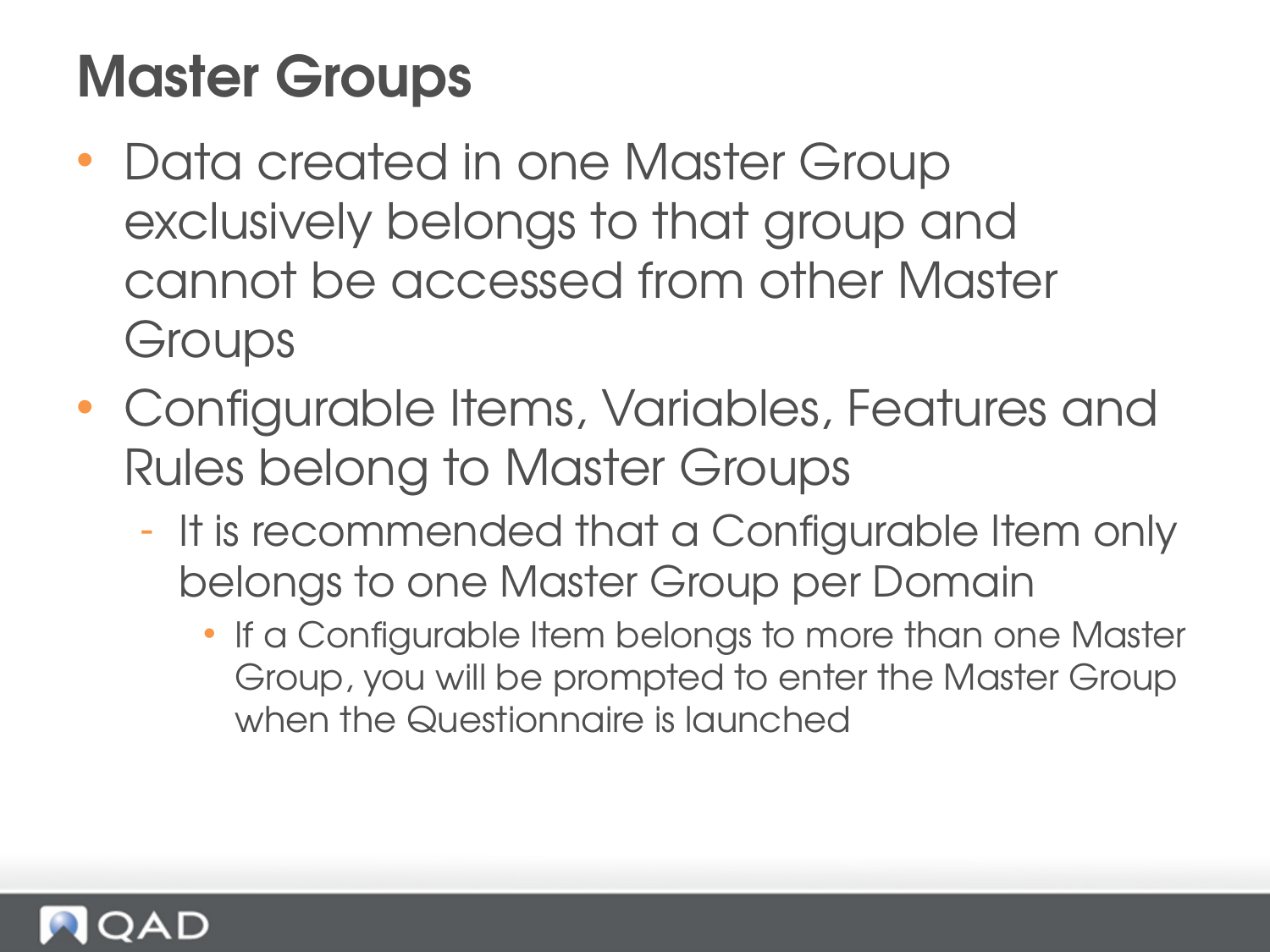

# Master Groups
Data created in one Master Group exclusively belongs to that group and cannot be accessed from other Master Groups
Configurable Items, Variables, Features and Rules belong to Master Groups
It is recommended that a Configurable Item only belongs to one Master Group per Domain
If a Configurable Item belongs to more than one Master Group, you will be prompted to enter the Master Group when the Questionnaire is launched